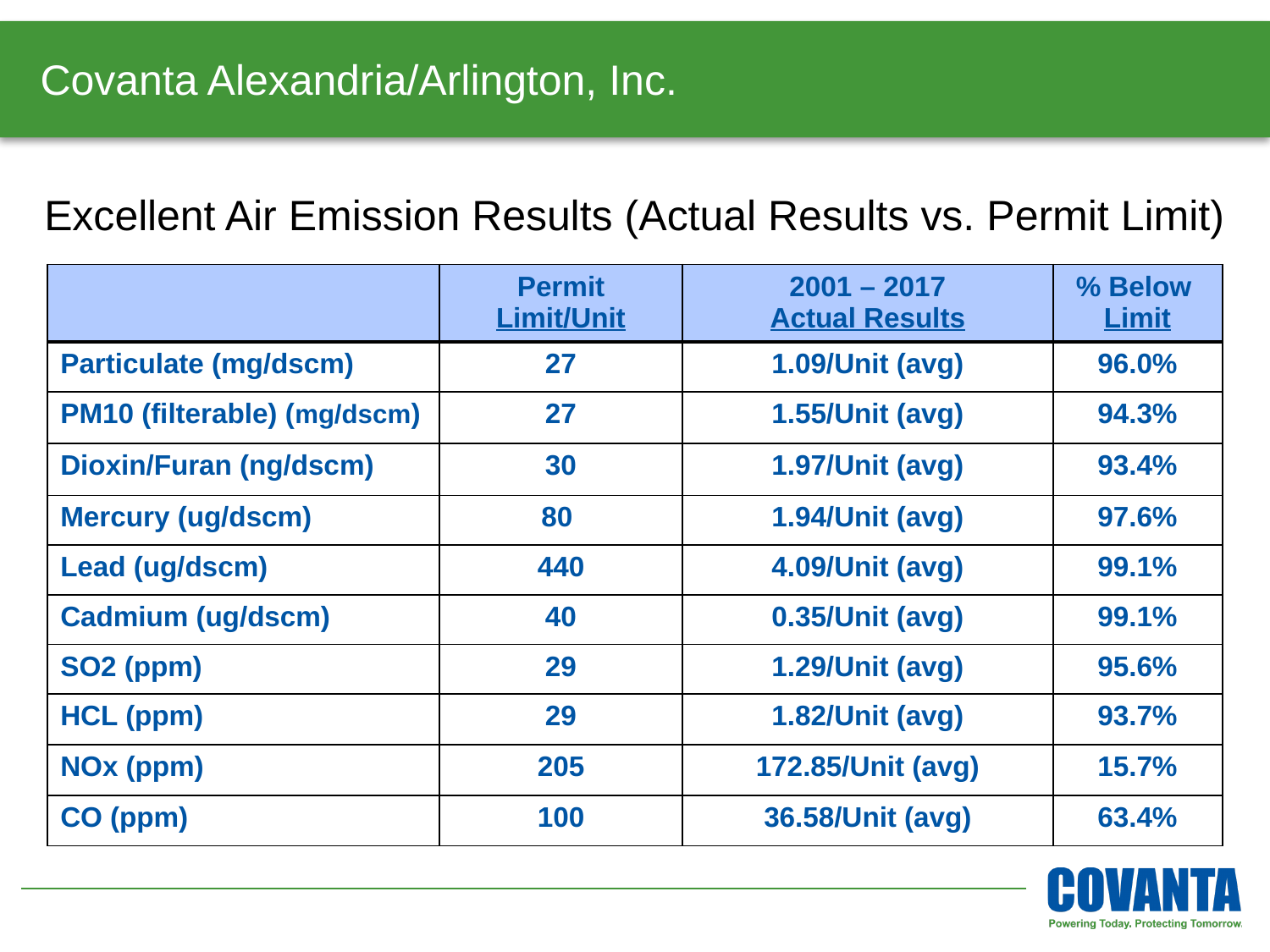

# Covanta Alexandria/Arlington, Inc.

Excellent Air Emission Results (Actual Results vs. Permit Limit)

|  | Permit Limit/Unit | 2001 – 2017 Actual Results | % Below Limit |
| --- | --- | --- | --- |
| Particulate (mg/dscm) | 27 | 1.09/Unit (avg) | 96.0% |
| PM10 (filterable) (mg/dscm) | 27 | 1.55/Unit (avg) | 94.3% |
| Dioxin/Furan (ng/dscm) | 30 | 1.97/Unit (avg) | 93.4% |
| Mercury (ug/dscm) | 80 | 1.94/Unit (avg) | 97.6% |
| Lead (ug/dscm) | 440 | 4.09/Unit (avg) | 99.1% |
| Cadmium (ug/dscm) | 40 | 0.35/Unit (avg) | 99.1% |
| SO2 (ppm) | 29 | 1.29/Unit (avg) | 95.6% |
| HCL (ppm) | 29 | 1.82/Unit (avg) | 93.7% |
| NOx (ppm) | 205 | 172.85/Unit (avg) | 15.7% |
| CO (ppm) | 100 | 36.58/Unit (avg) | 63.4% |
3